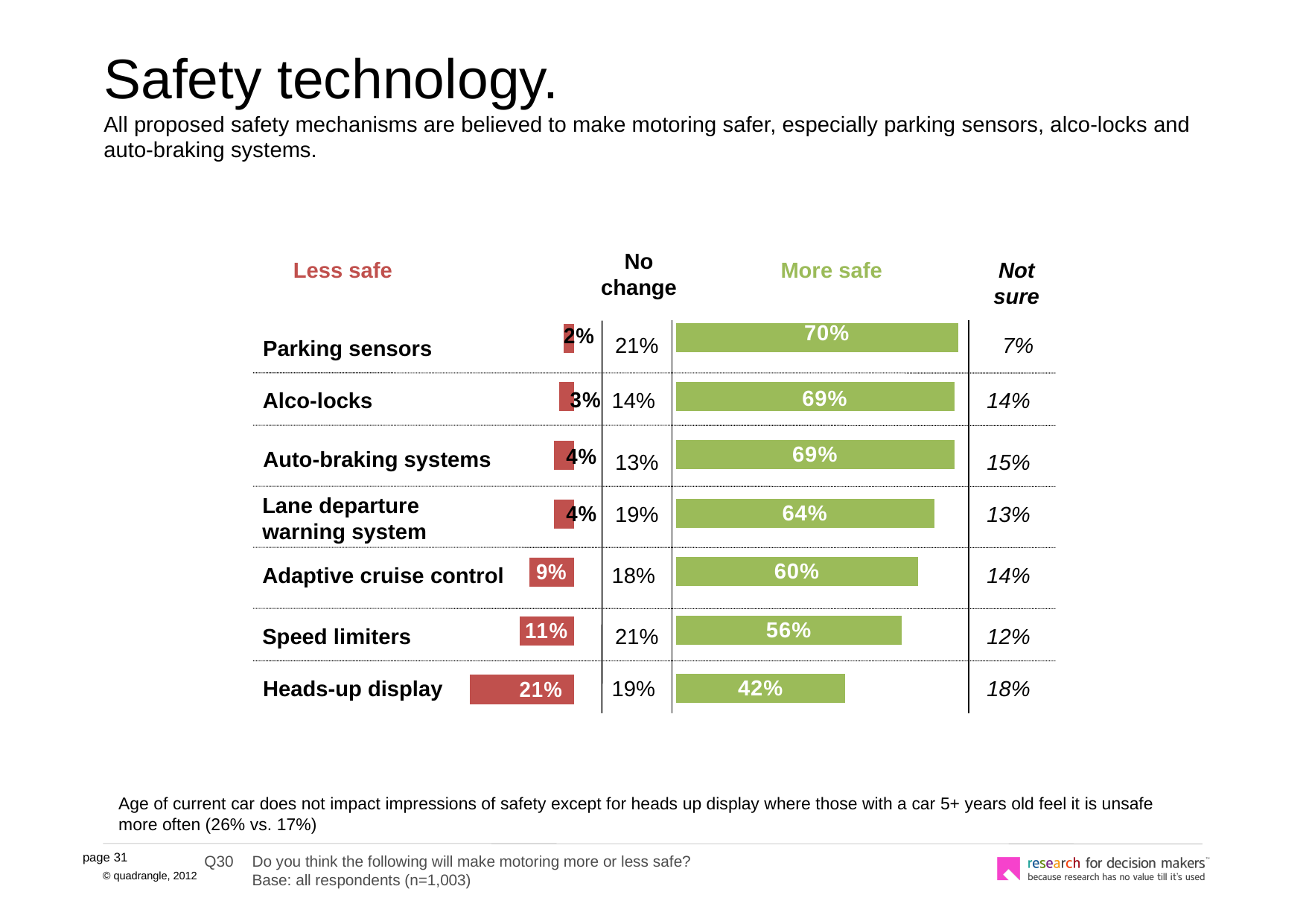

# Safety technology. All proposed safety mechanisms are believed to make motoring safer, especially parking sensors, alco-locks and auto-braking systems.
No change
Less safe
More safe
Not sure

### Chart

| Category |  |
|---|---|
| Parking sensors | 0.02000000000000001 |
| Alco-locks | 0.030000000000000002 |
| Auto-braking systems | 0.04000000000000002 |
| Lane departure warning system | 0.04000000000000002 |
| Adaptive cruise control | 0.09000000000000002 |
| Speed limiters | 0.11 |
| Heads-up display | 0.21000000000000021 |

### Chart

| Category |  |
|---|---|
| Parking sensors | 0.7000000000000006 |
| Alco-locks | 0.6900000000000006 |
| Auto-braking systems | 0.6900000000000006 |
| Lane departure warning system | 0.6400000000000029 |
| Adaptive cruise control | 0.6000000000000006 |
| Speed limiters | 0.56 |
| Heads-up display | 0.4200000000000003 |
21%
7%
Parking sensors
Alco-locks
14%
14%
Auto-braking systems
13%
15%
Lane departure warning system
19%
13%
Adaptive cruise control
18%
14%
Speed limiters
21%
12%
Heads-up display
19%
18%
Age of current car does not impact impressions of safety except for heads up display where those with a car 5+ years old feel it is unsafe  more often (26% vs. 17%)

Q30	Do you think the following will make motoring more or less safe?
	Base: all respondents (n=1,003)